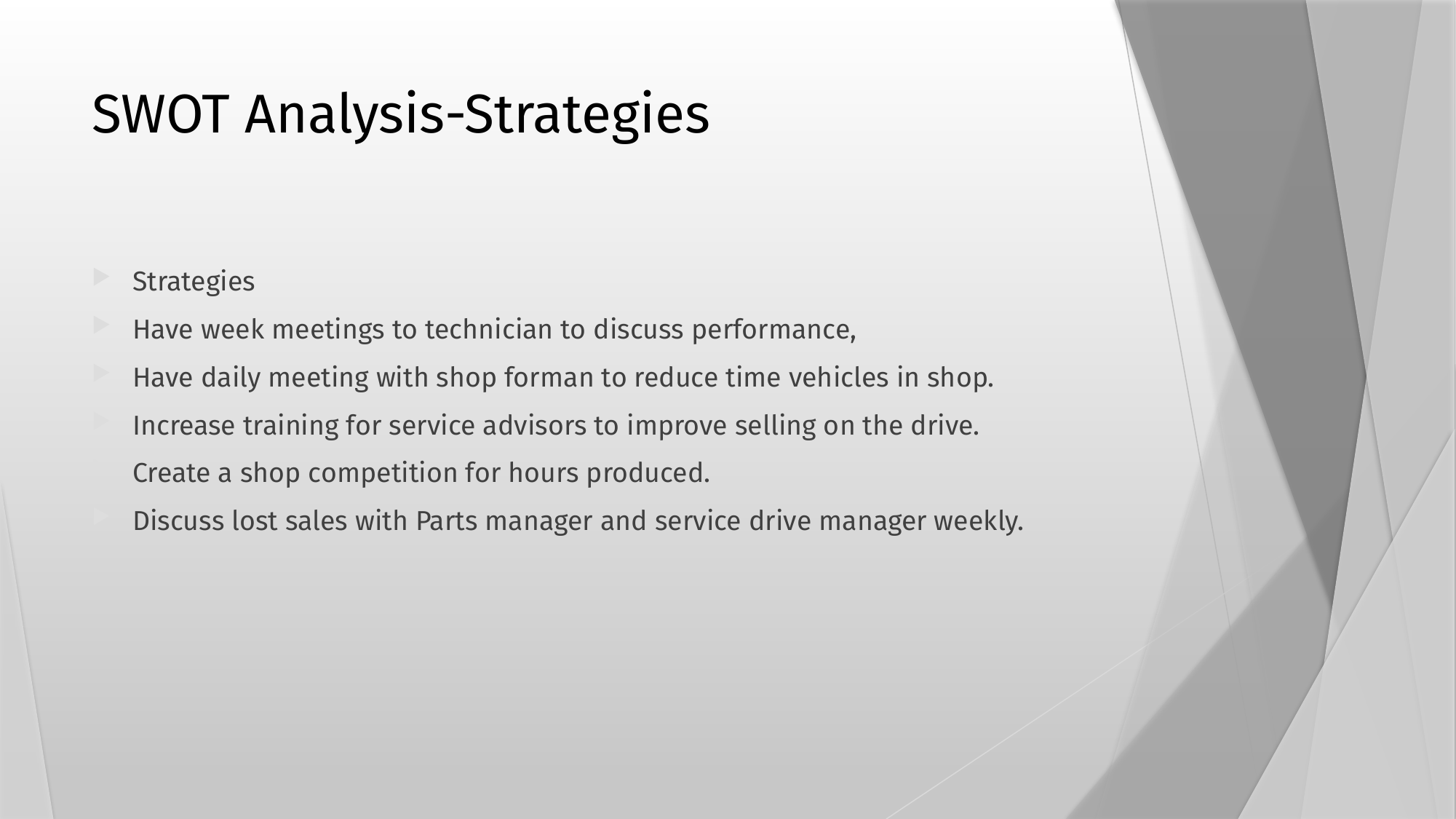

# SWOT Analysis-Strategies
Strategies
Have week meetings to technician to discuss performance,
Have daily meeting with shop forman to reduce time vehicles in shop.
Increase training for service advisors to improve selling on the drive.
Create a shop competition for hours produced.
Discuss lost sales with Parts manager and service drive manager weekly.